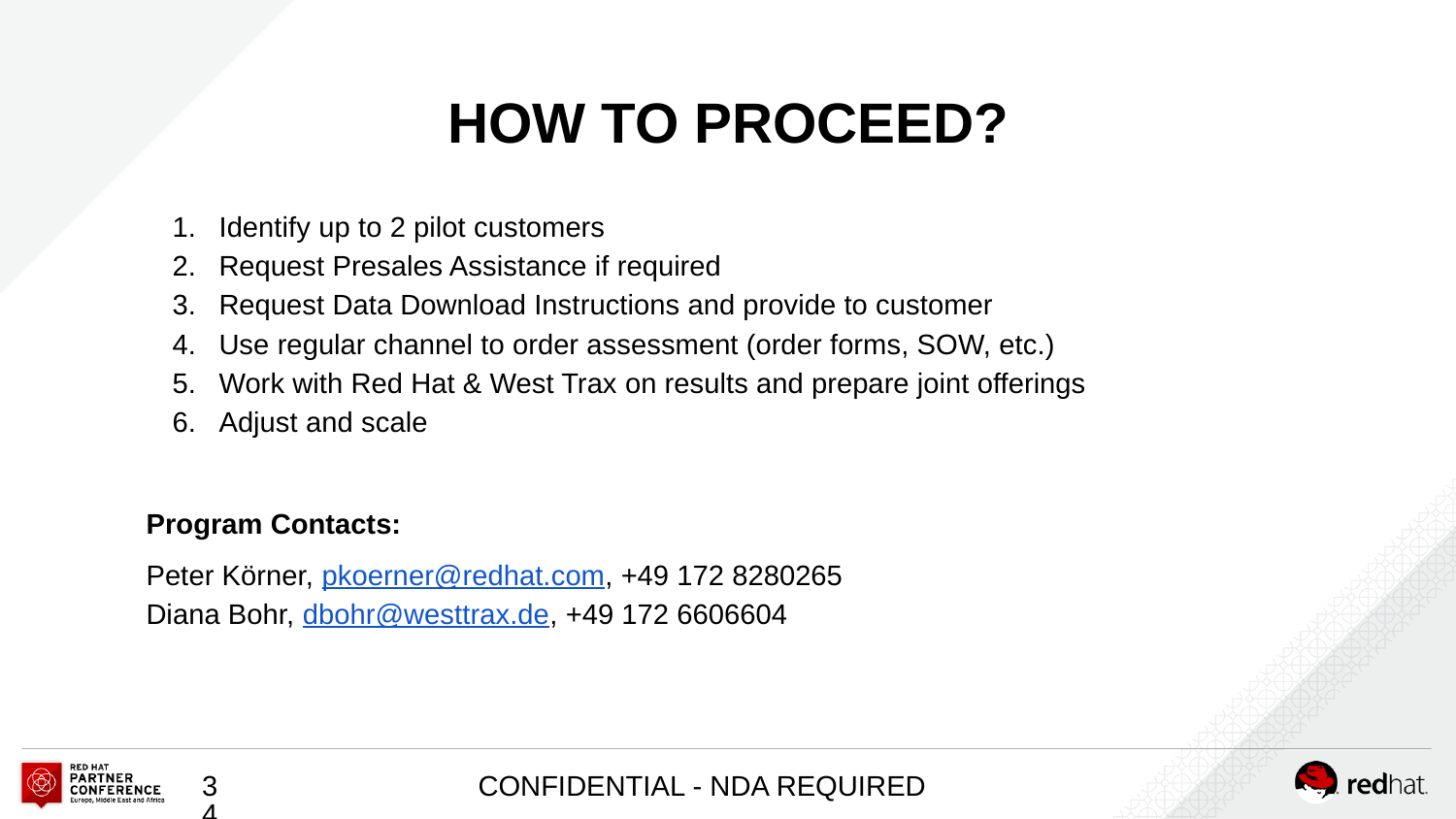

# HOW TO PROCEED?
Identify up to 2 pilot customers
Request Presales Assistance if required
Request Data Download Instructions and provide to customer
Use regular channel to order assessment (order forms, SOW, etc.)
Work with Red Hat & West Trax on results and prepare joint offerings
Adjust and scale

Program Contacts:
Peter Körner, pkoerner@redhat.com, +49 172 8280265
Diana Bohr, dbohr@westtrax.de, +49 172 6606604

34
CONFIDENTIAL - NDA REQUIRED